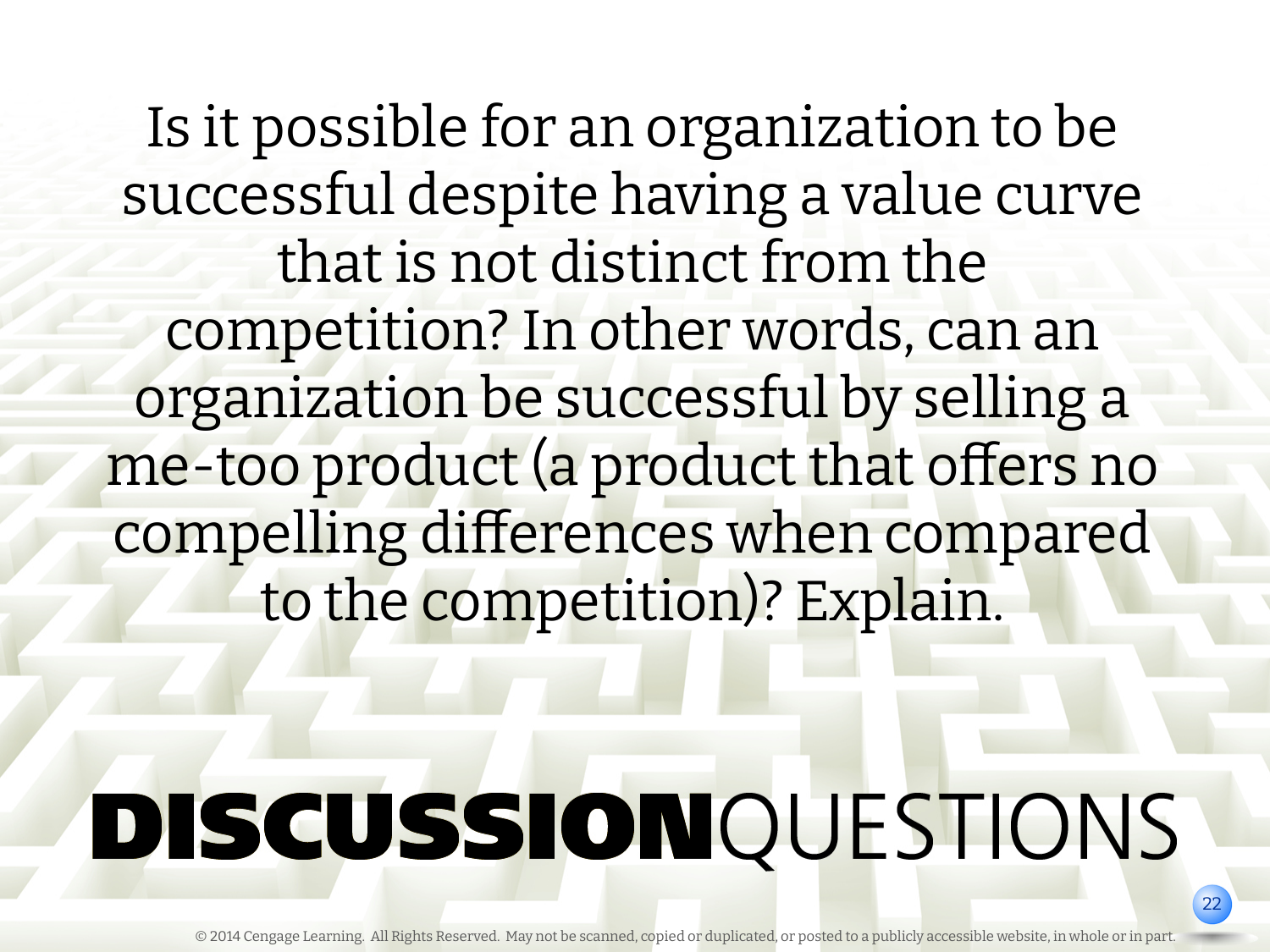

Is it possible for an organization to be successful despite having a value curve that is not distinct from the competition? In other words, can an organization be successful by selling a me-too product (a product that offers no compelling differences when compared to the competition)? Explain.
22